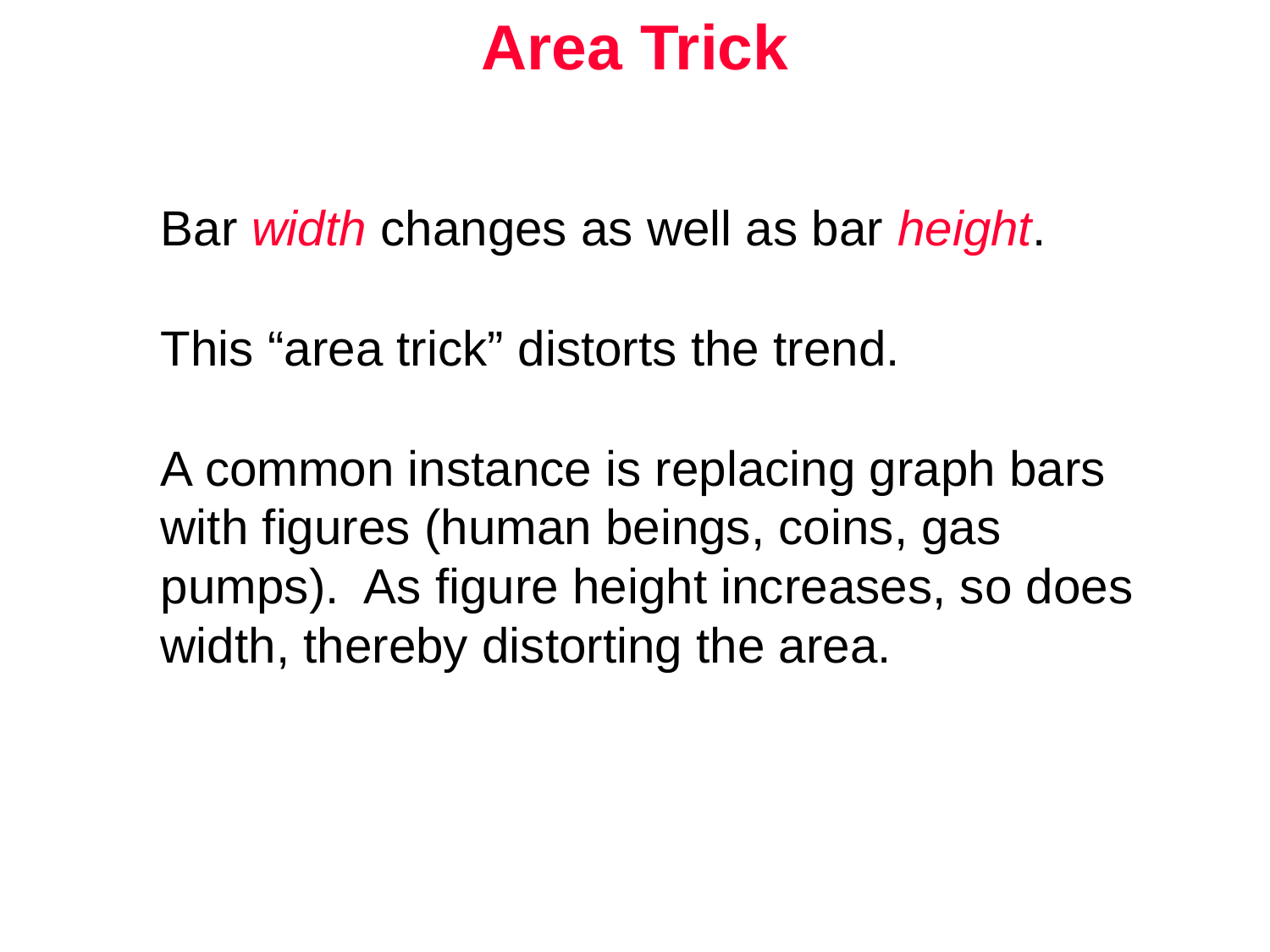

Area Trick
Bar width changes as well as bar height.

This “area trick” distorts the trend.

A common instance is replacing graph bars with figures (human beings, coins, gas pumps).  As figure height increases, so does width, thereby distorting the area.